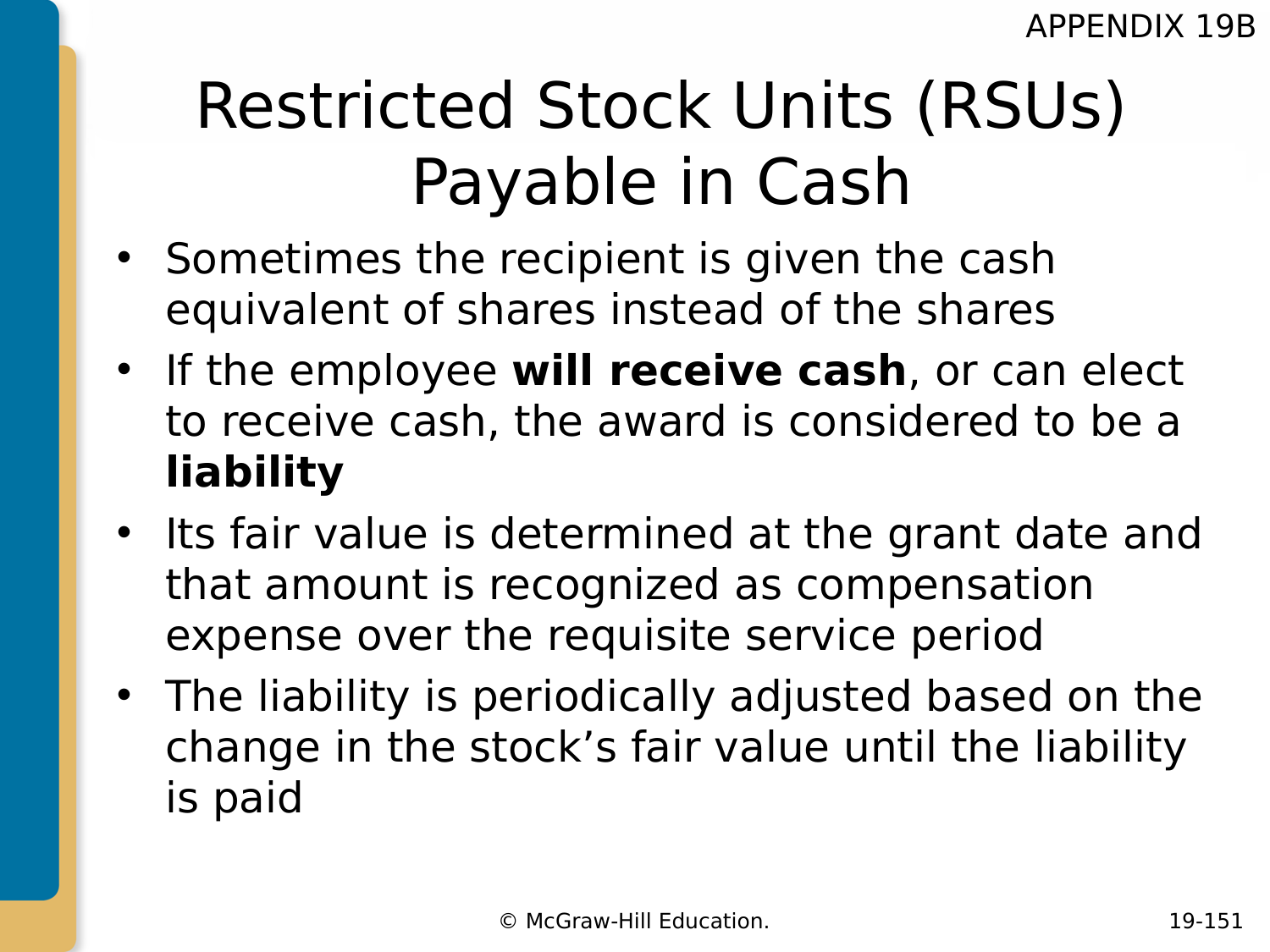

APPENDIX 19B
# Restricted Stock Units (RSUs) Payable in Cash
Sometimes the recipient is given the cash equivalent of shares instead of the shares
If the employee will receive cash, or can elect to receive cash, the award is considered to be a liability
Its fair value is determined at the grant date and that amount is recognized as compensation expense over the requisite service period
The liability is periodically adjusted based on the change in the stock’s fair value until the liability is paid